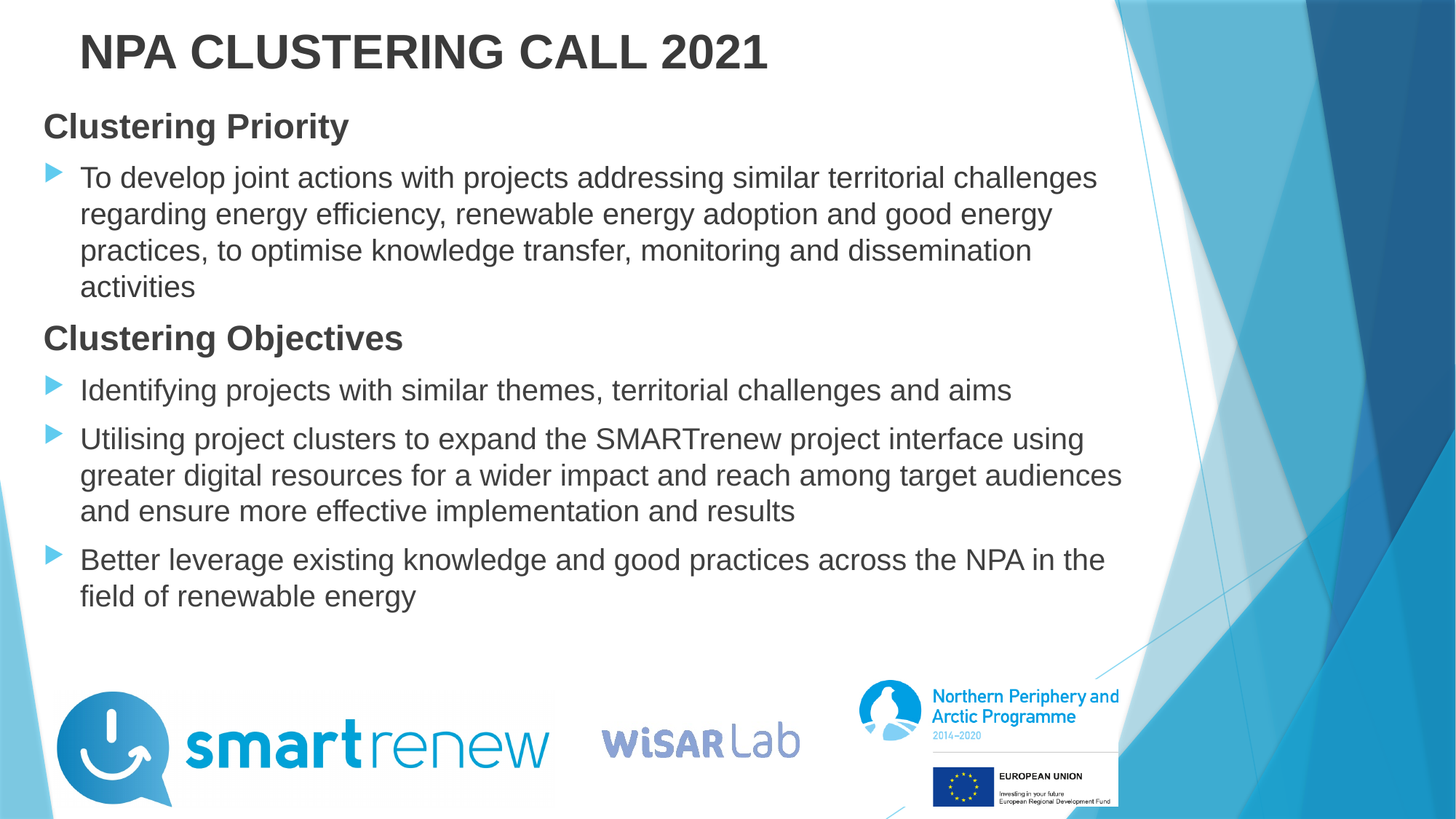

# NPA CLUSTERING CALL 2021
Clustering Priority
To develop joint actions with projects addressing similar territorial challenges regarding energy efficiency, renewable energy adoption and good energy practices, to optimise knowledge transfer, monitoring and dissemination activities
Clustering Objectives
Identifying projects with similar themes, territorial challenges and aims
Utilising project clusters to expand the SMARTrenew project interface using greater digital resources for a wider impact and reach among target audiences and ensure more effective implementation and results
Better leverage existing knowledge and good practices across the NPA in the field of renewable energy